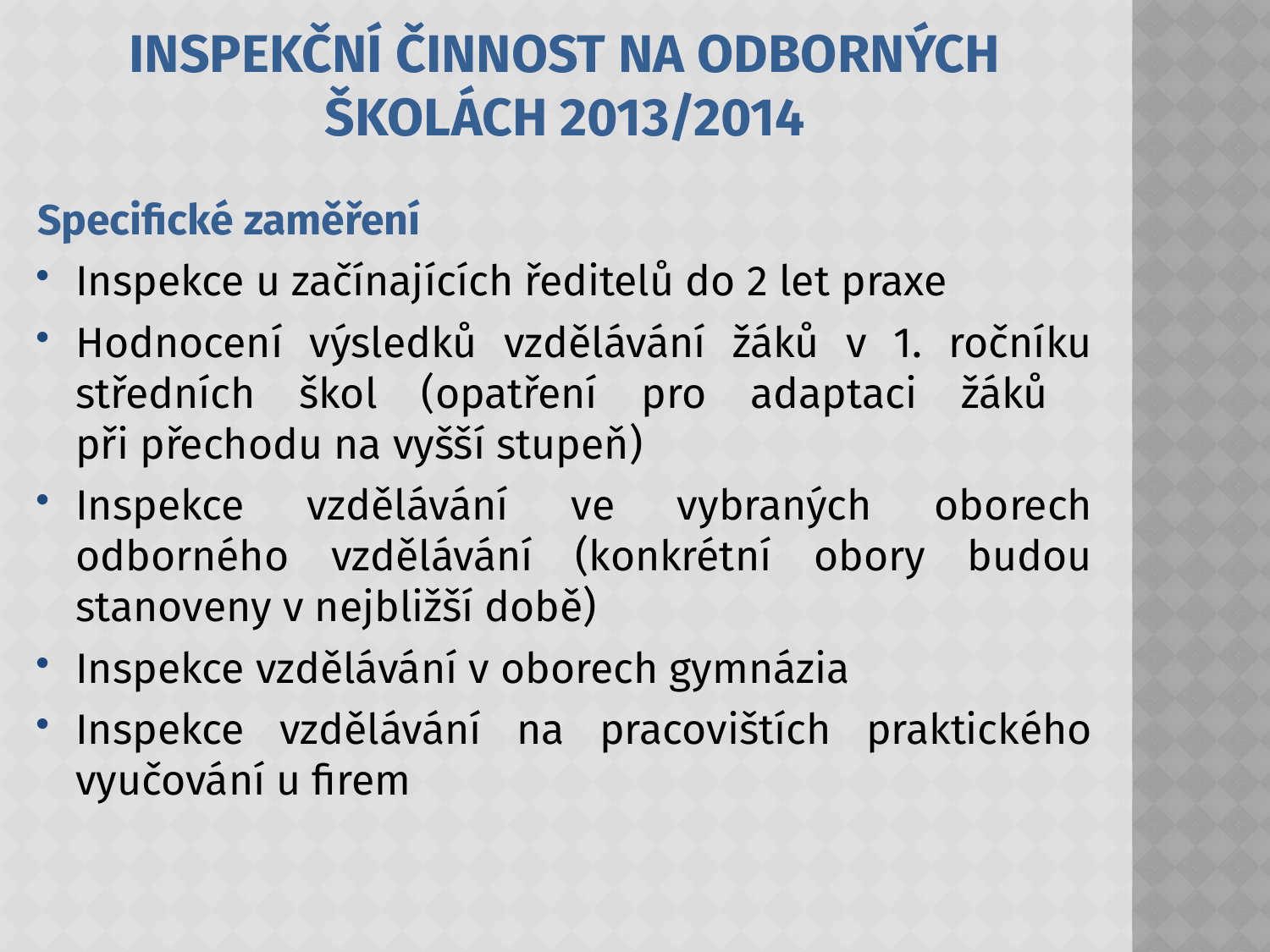

# Inspekční činnost na odborných školách 2013/2014
Specifické zaměření
Inspekce u začínajících ředitelů do 2 let praxe
Hodnocení výsledků vzdělávání žáků v 1. ročníku středních škol (opatření pro adaptaci žáků
při přechodu na vyšší stupeň)
Inspekce vzdělávání ve vybraných oborech odborného vzdělávání (konkrétní obory budou stanoveny v nejbližší době)
Inspekce vzdělávání v oborech gymnázia
Inspekce vzdělávání na pracovištích praktického vyučování u firem